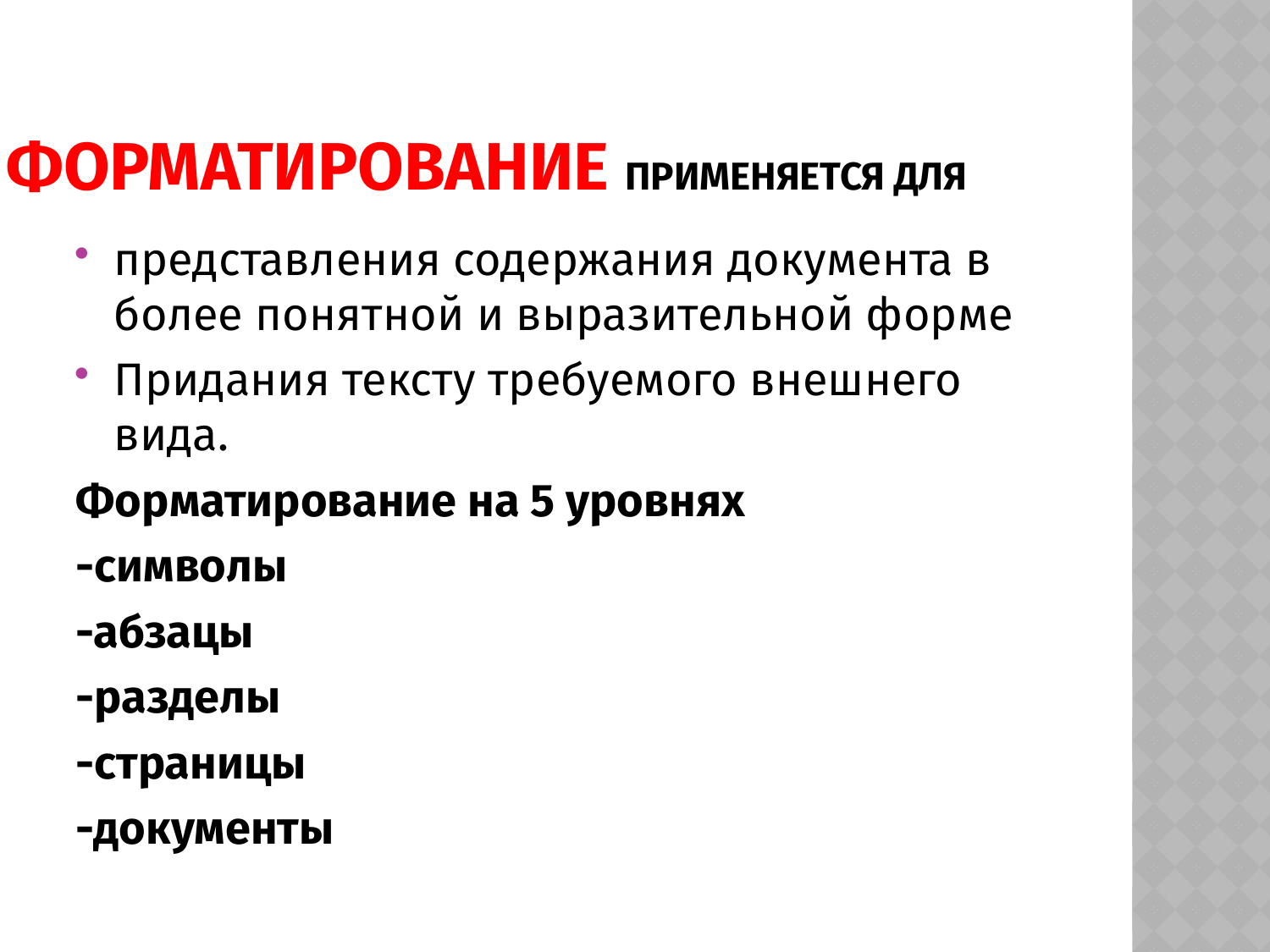

# Форматирование применяется для
представления содержания документа в более понятной и выразительной форме
Придания тексту требуемого внешнего вида.
Форматирование на 5 уровнях
-символы
-абзацы
-разделы
-страницы
-документы